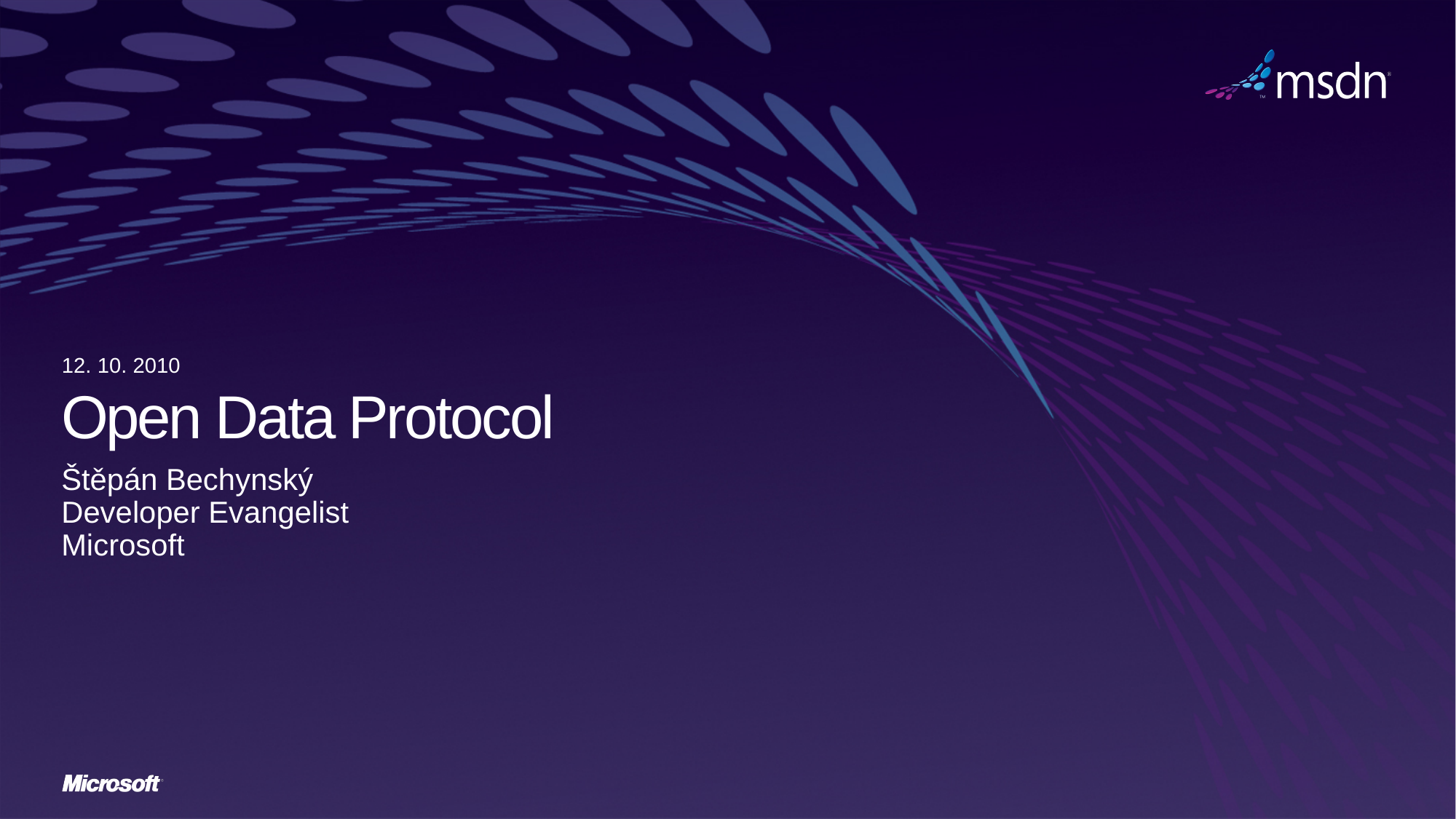

12. 10. 2010
# Open Data Protocol
Štěpán Bechynský
Developer Evangelist
Microsoft